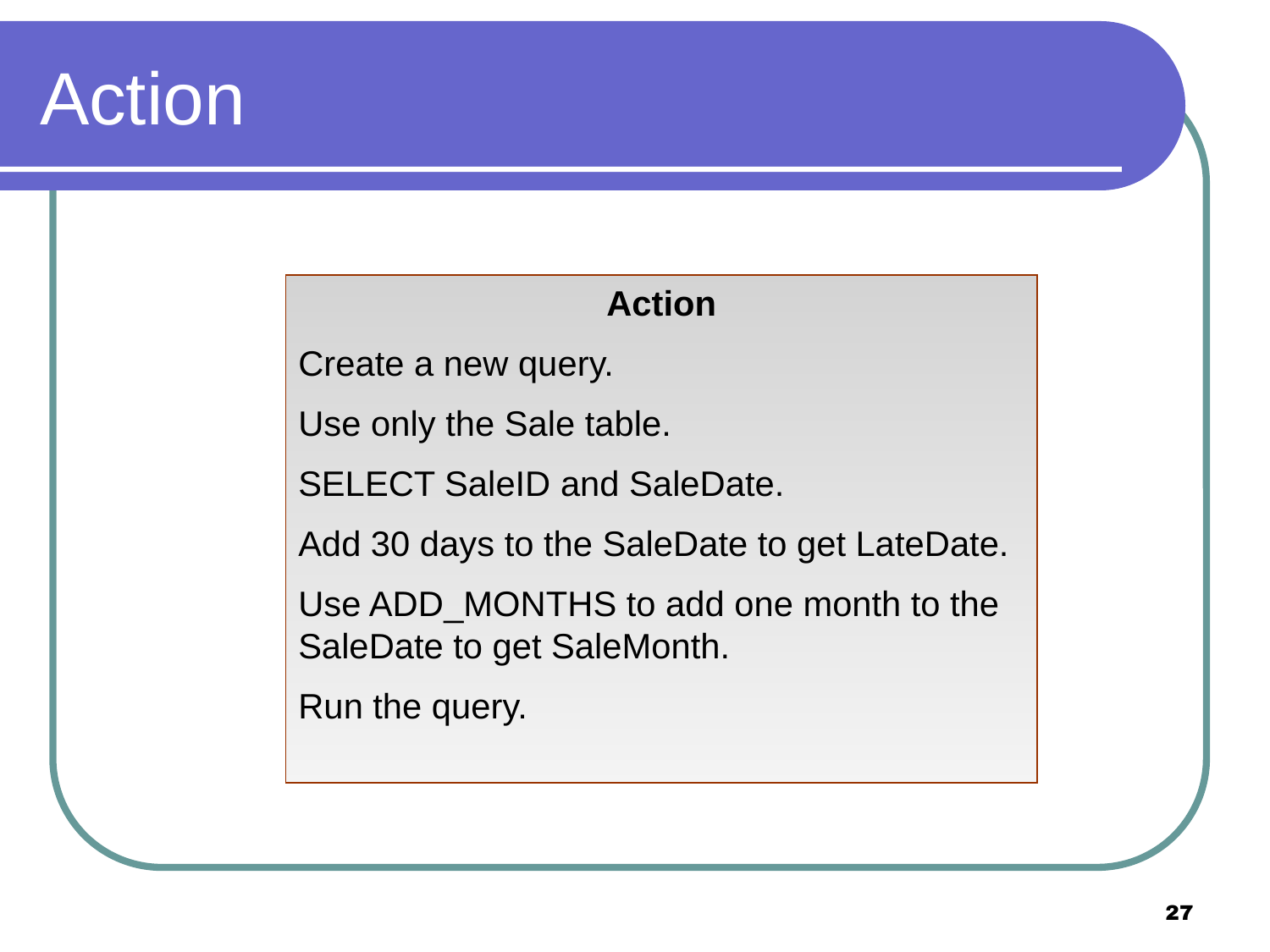

# Action
Action
Create a new query.
Use only the Sale table.
SELECT SaleID and SaleDate.
Add 30 days to the SaleDate to get LateDate.
Use ADD_MONTHS to add one month to the SaleDate to get SaleMonth.
Run the query.
27